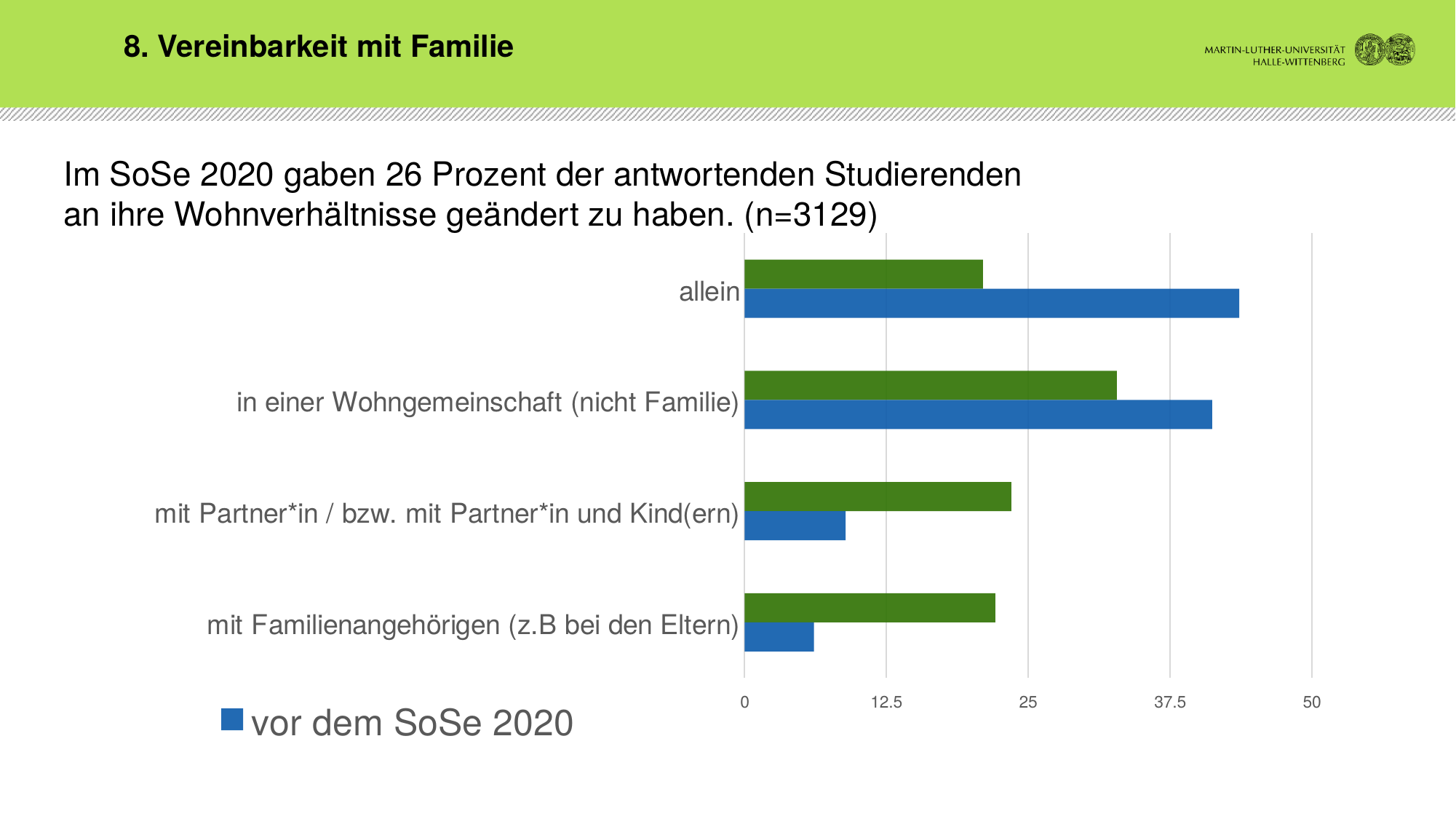

8. Vereinbarkeit mit Familie

Im SoSe 2020 gaben 26 Prozent der antwortenden Studierenden
an ihre Wohnverhältnisse geändert zu haben. (n=3129)

### Chart

| Category | SoSe2020 | vor dem SoSe 2020 |
|---|---|---|
| allein | 21.0 | 43.6 |
| in einer Wohngemeinschaft (nicht Familie) | 32.8 | 41.2 |
| mit Partner*in / bzw. mit Partner*in und Kind(ern) | 23.5 | 8.9 |
| mit Familienangehörigen (z.B bei den Eltern) | 22.1 | 6.1 |